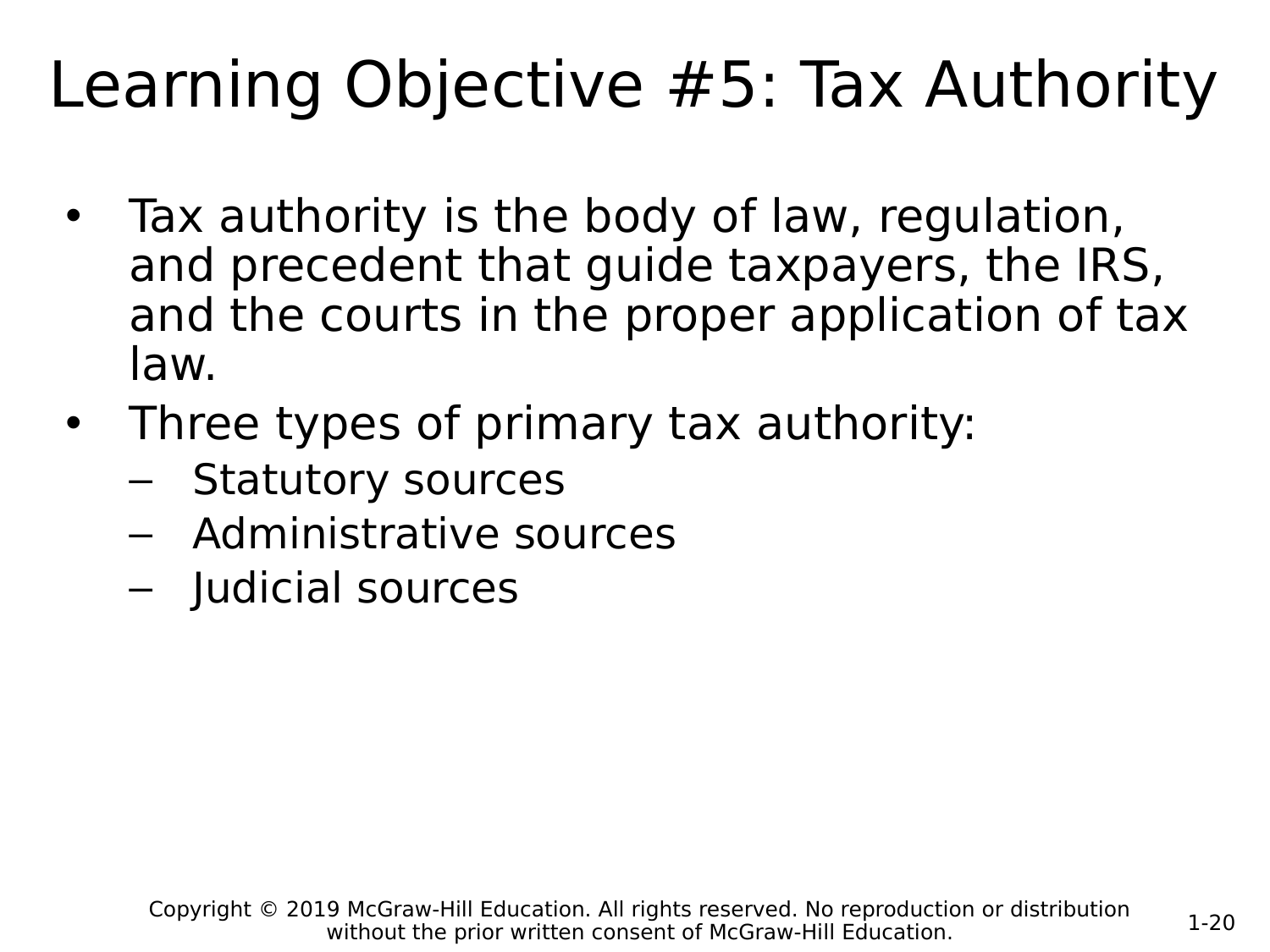

Learning Objective #5: Tax Authority
Tax authority is the body of law, regulation, and precedent that guide taxpayers, the IRS, and the courts in the proper application of tax law.
Three types of primary tax authority:
Statutory sources
Administrative sources
Judicial sources